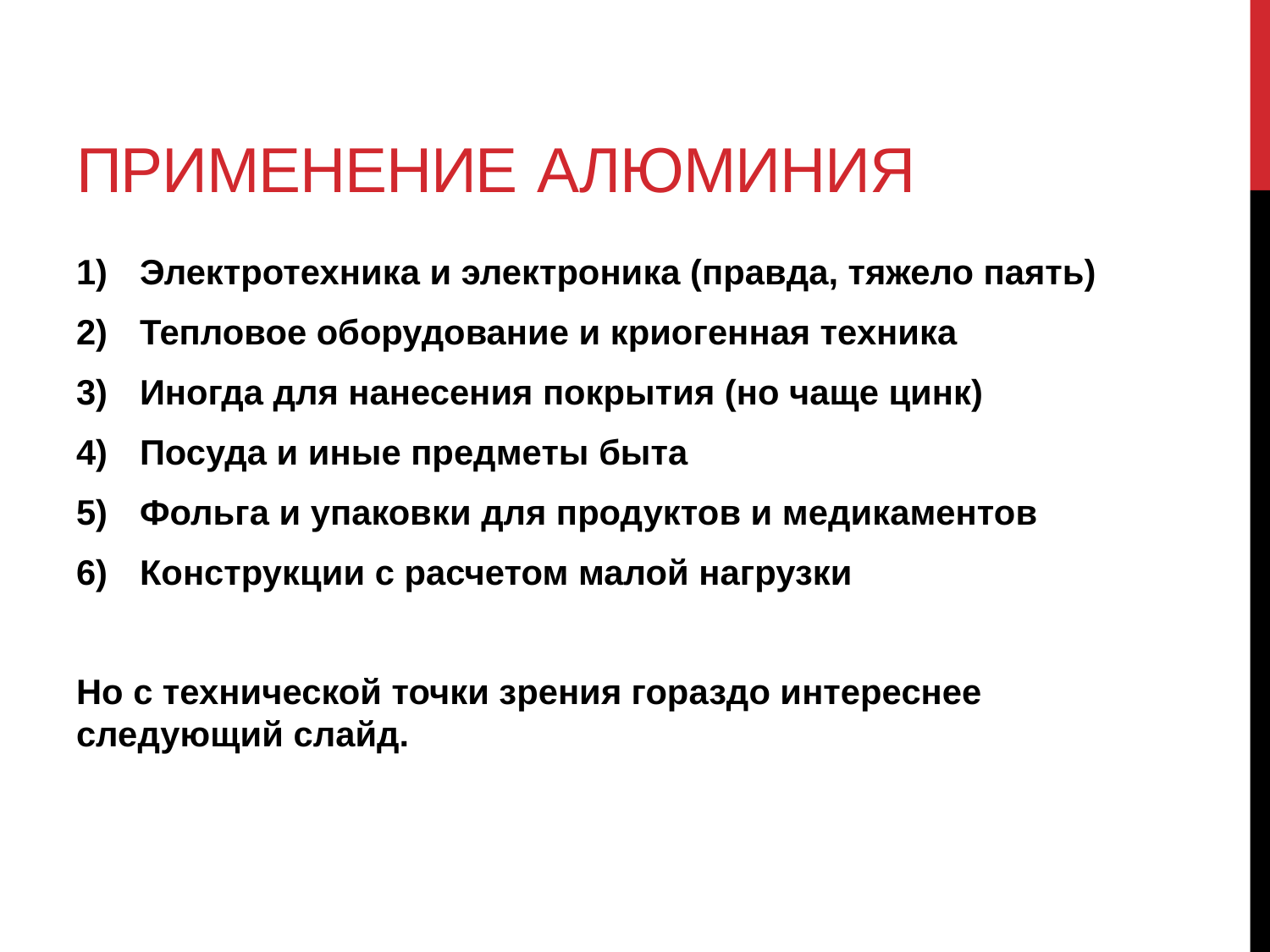

# Применение алюминия
Электротехника и электроника (правда, тяжело паять)
Тепловое оборудование и криогенная техника
Иногда для нанесения покрытия (но чаще цинк)
Посуда и иные предметы быта
Фольга и упаковки для продуктов и медикаментов
Конструкции с расчетом малой нагрузки

Но с технической точки зрения гораздо интереснее следующий слайд.